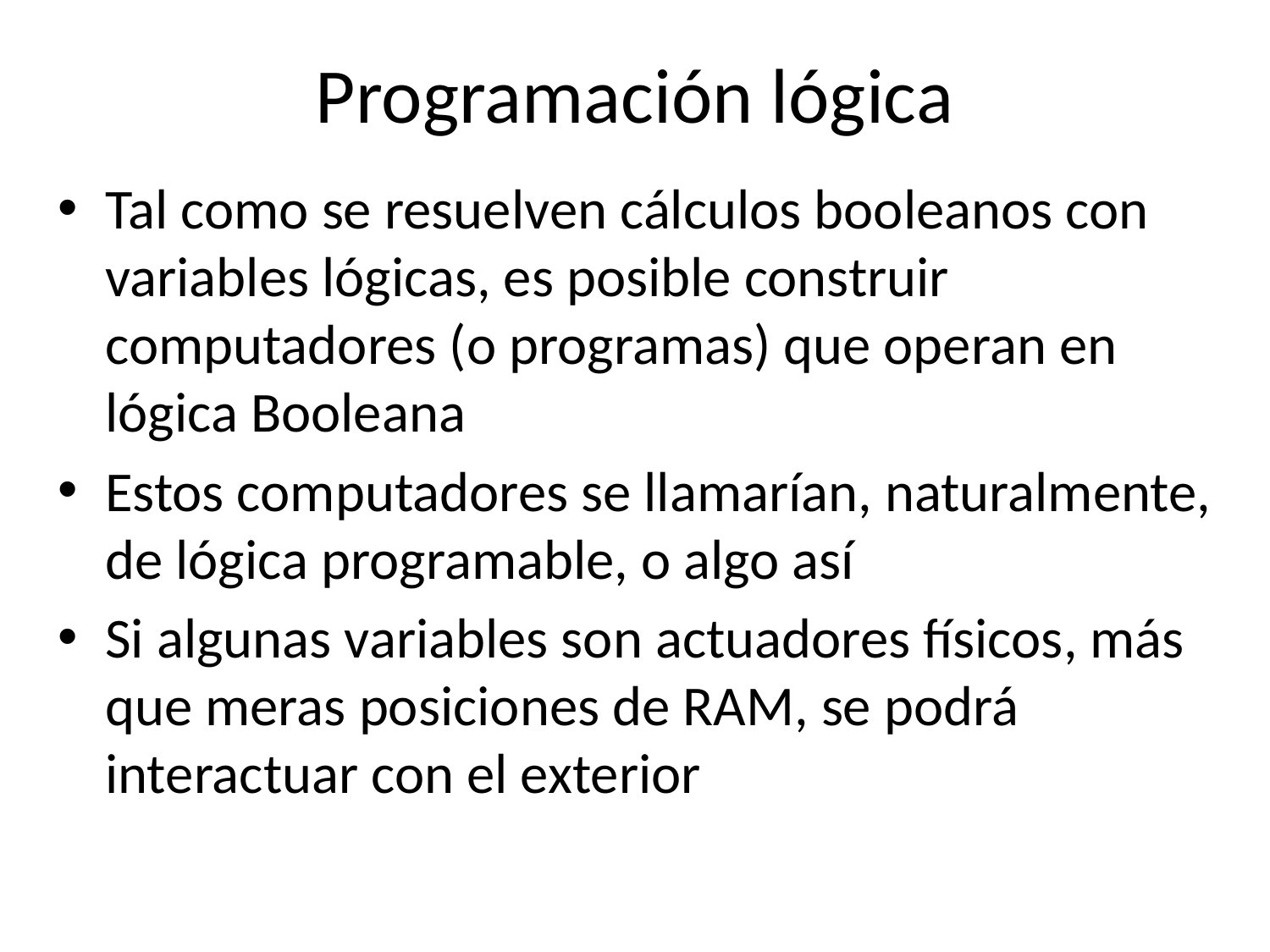

# Programación lógica
Tal como se resuelven cálculos booleanos con variables lógicas, es posible construir computadores (o programas) que operan en lógica Booleana
Estos computadores se llamarían, naturalmente, de lógica programable, o algo así
Si algunas variables son actuadores físicos, más que meras posiciones de RAM, se podrá interactuar con el exterior